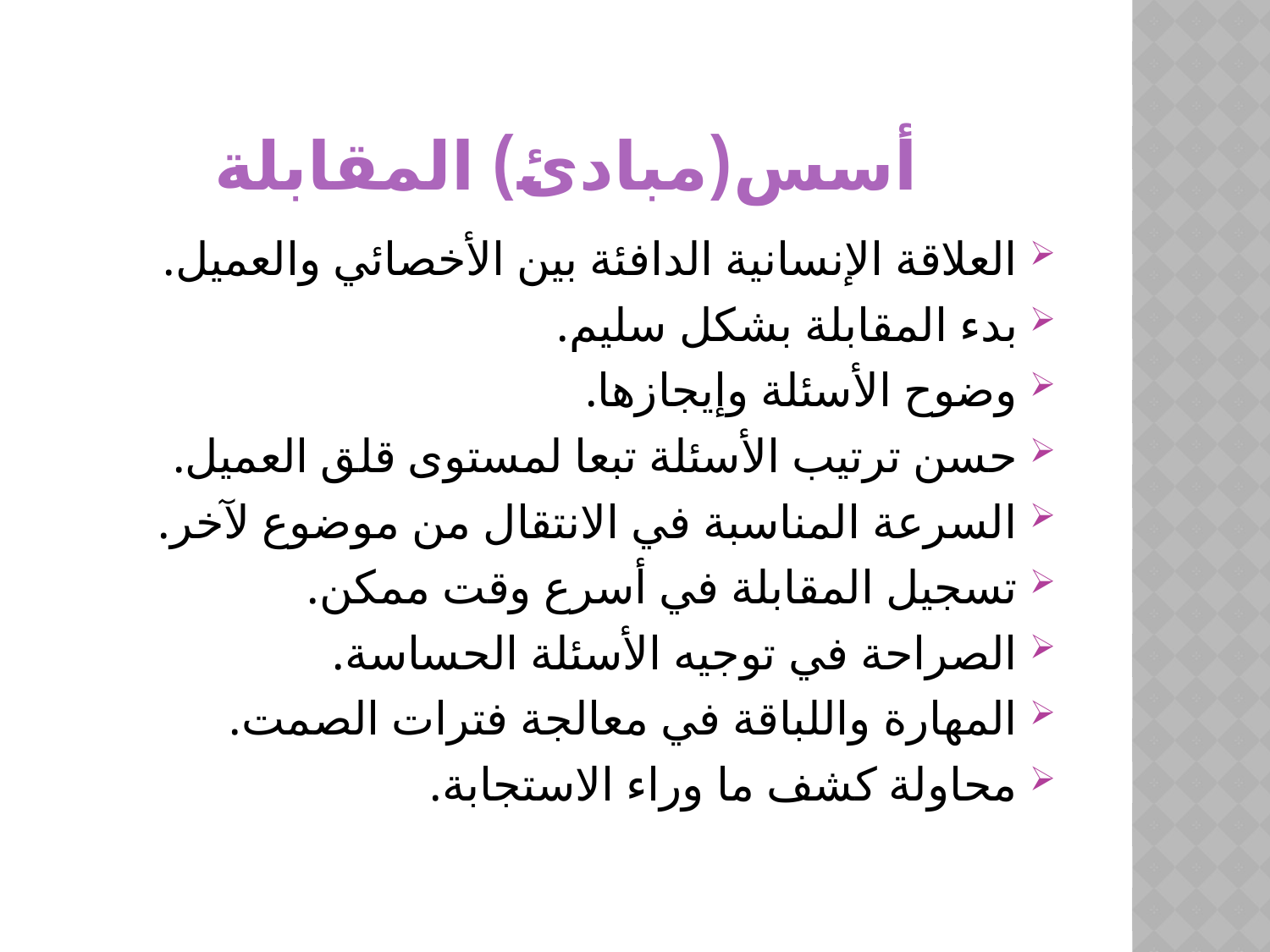

# أسس(مبادئ) المقابلة
العلاقة الإنسانية الدافئة بين الأخصائي والعميل.
بدء المقابلة بشكل سليم.
وضوح الأسئلة وإيجازها.
حسن ترتيب الأسئلة تبعا لمستوى قلق العميل.
السرعة المناسبة في الانتقال من موضوع لآخر.
تسجيل المقابلة في أسرع وقت ممكن.
الصراحة في توجيه الأسئلة الحساسة.
المهارة واللباقة في معالجة فترات الصمت.
محاولة كشف ما وراء الاستجابة.